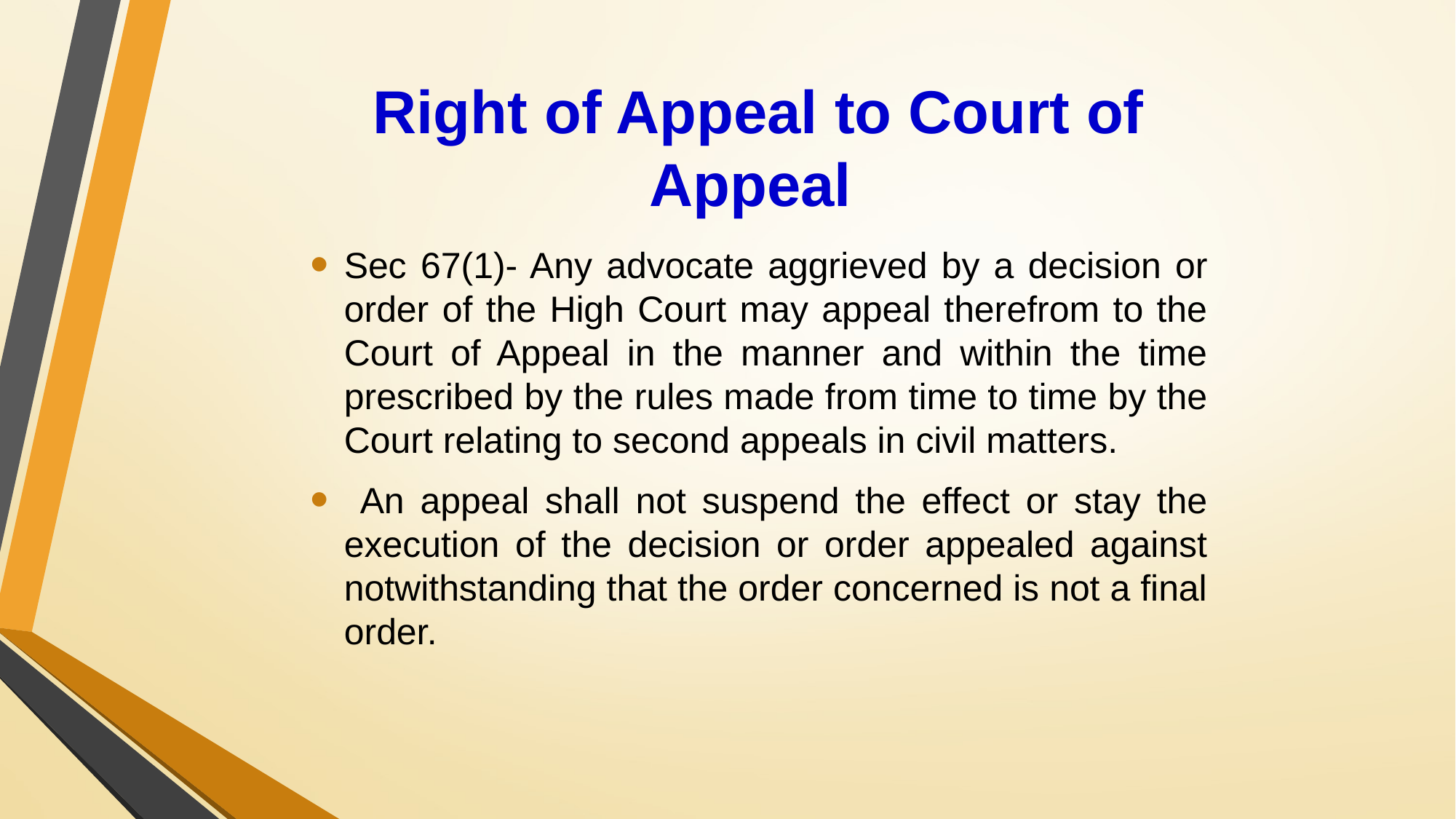

# Right of Appeal to Court of Appeal
Sec 67(1)- Any advocate aggrieved by a decision or order of the High Court may appeal therefrom to the Court of Appeal in the manner and within the time prescribed by the rules made from time to time by the Court relating to second appeals in civil matters.
 An appeal shall not suspend the effect or stay the execution of the decision or order appealed against notwithstanding that the order concerned is not a final order.